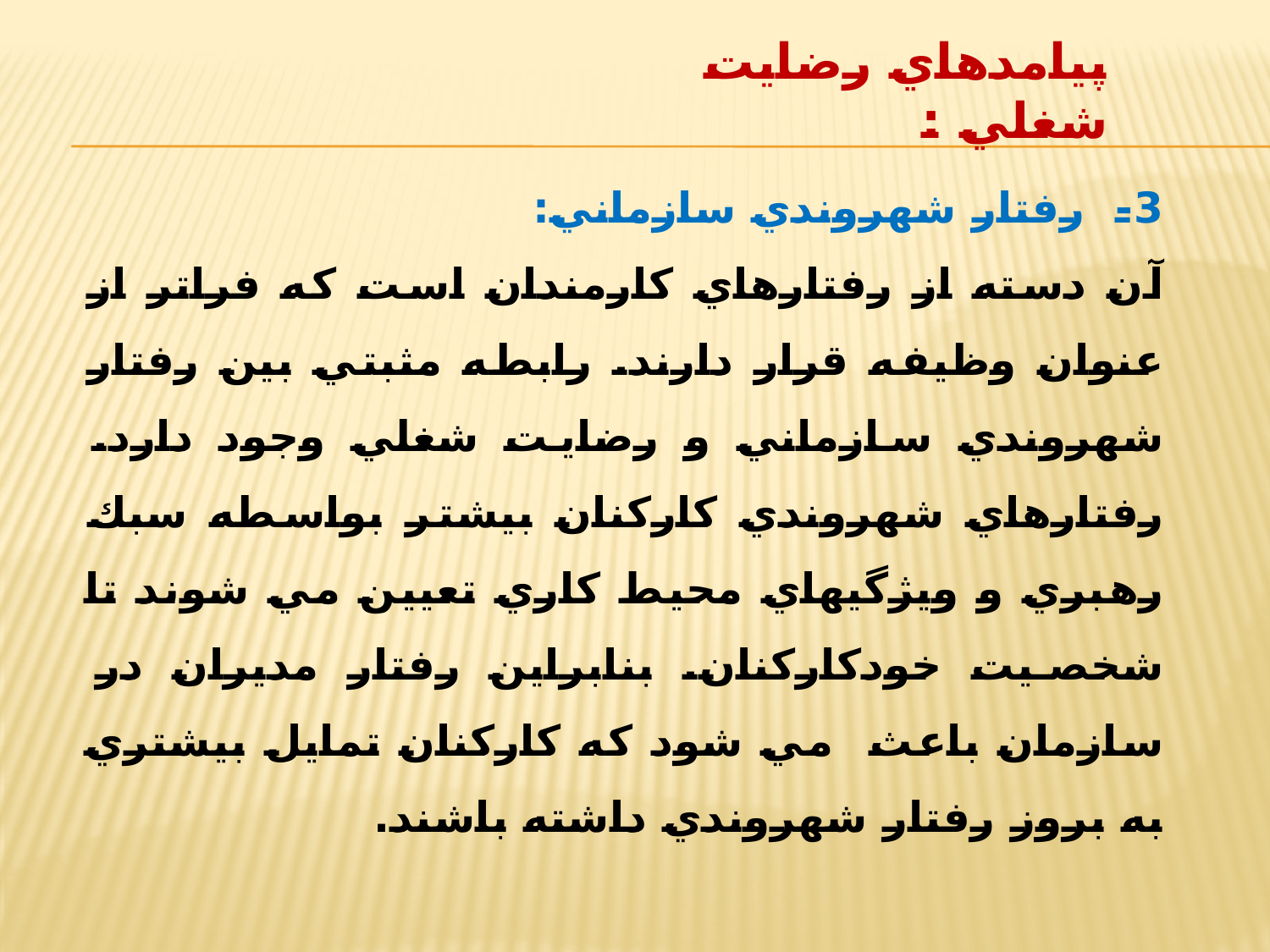

# پيامدهاي رضايت شغلي :
3-  رفتار شهروندي سازماني:
آن دسته از رفتارهاي كارمندان است كه فراتر از عنوان وظيفه قرار دارند. رابطه مثبتي بين رفتار شهروندي سازماني و رضايت شغلي وجود دارد. رفتارهاي شهروندي كاركنان بيشتر بواسطه سبك رهبري و ويژگيهاي محيط كاري تعيين مي شوند تا شخصيت خودكاركنان. بنابراين رفتار مديران در سازمان باعث  مي شود كه كاركنان تمايل بيشتري به بروز رفتار شهروندي داشته باشند.